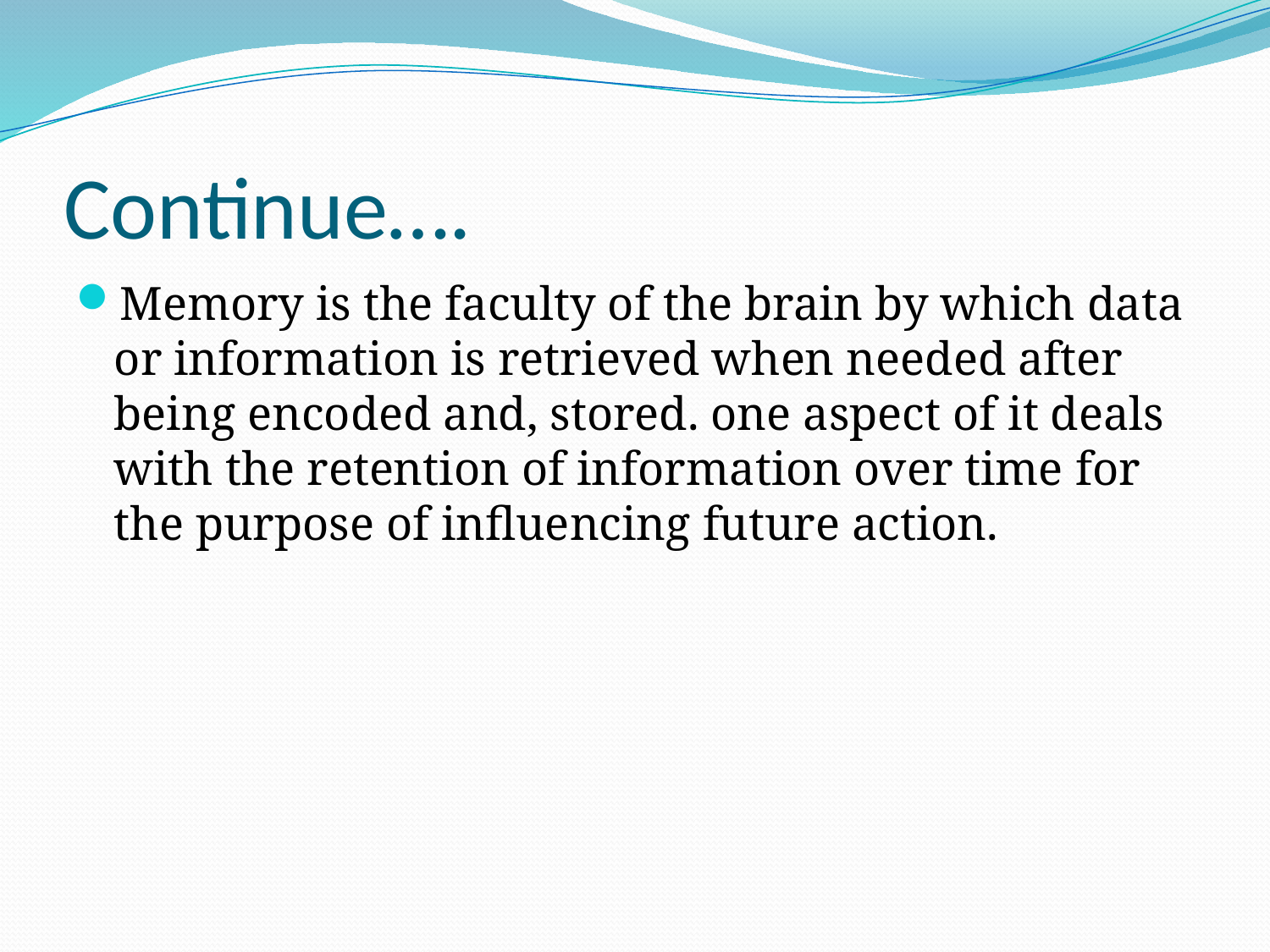

# Continue….
Memory is the faculty of the brain by which data or information is retrieved when needed after being encoded and, stored. one aspect of it deals with the retention of information over time for the purpose of influencing future action.